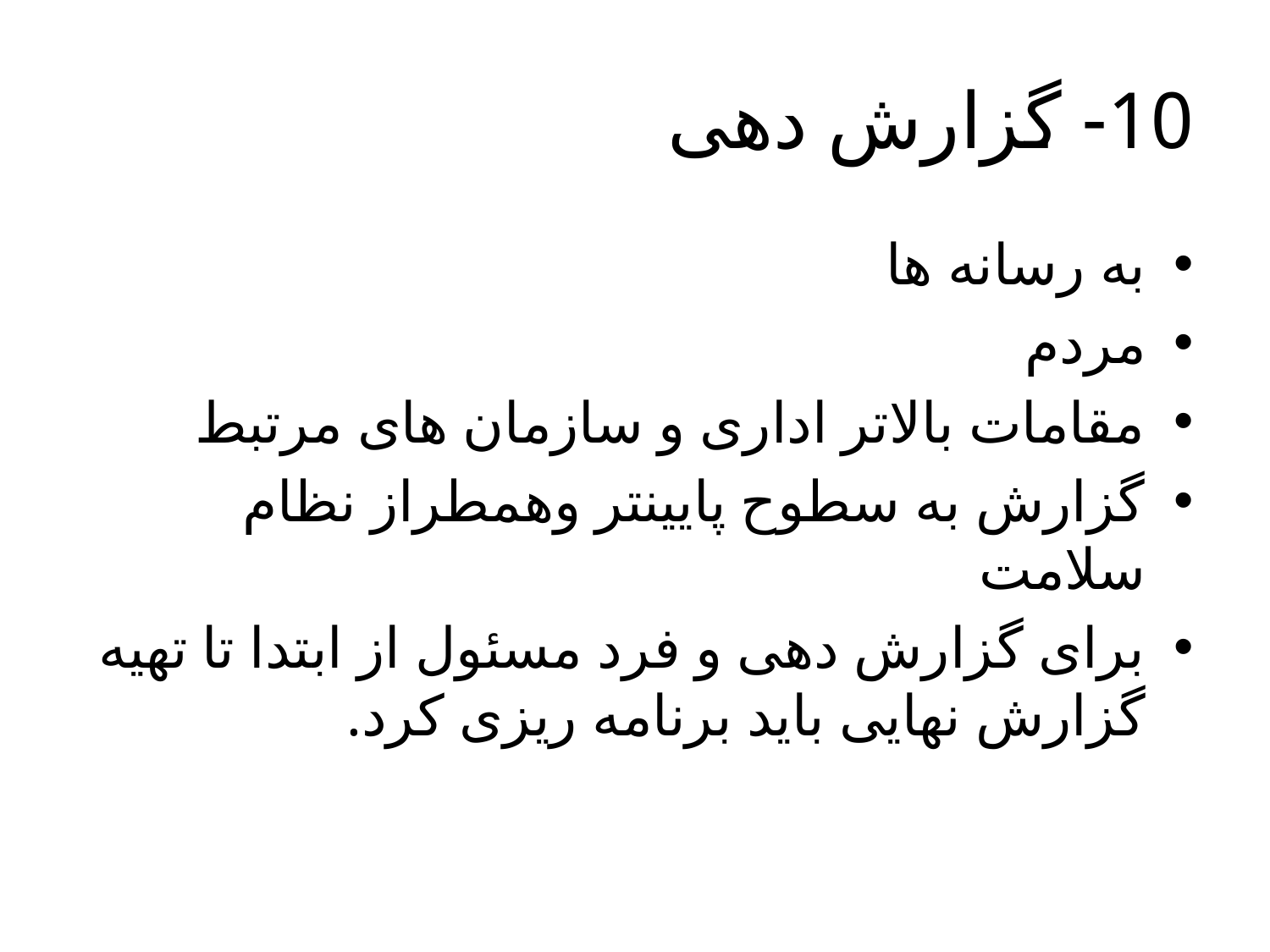

# 10- گزارش دهی
به رسانه ها
مردم
مقامات بالاتر اداری و سازمان های مرتبط
گزارش به سطوح پایینتر وهمطراز نظام سلامت
برای گزارش دهی و فرد مسئول از ابتدا تا تهیه گزارش نهایی باید برنامه ریزی کرد.